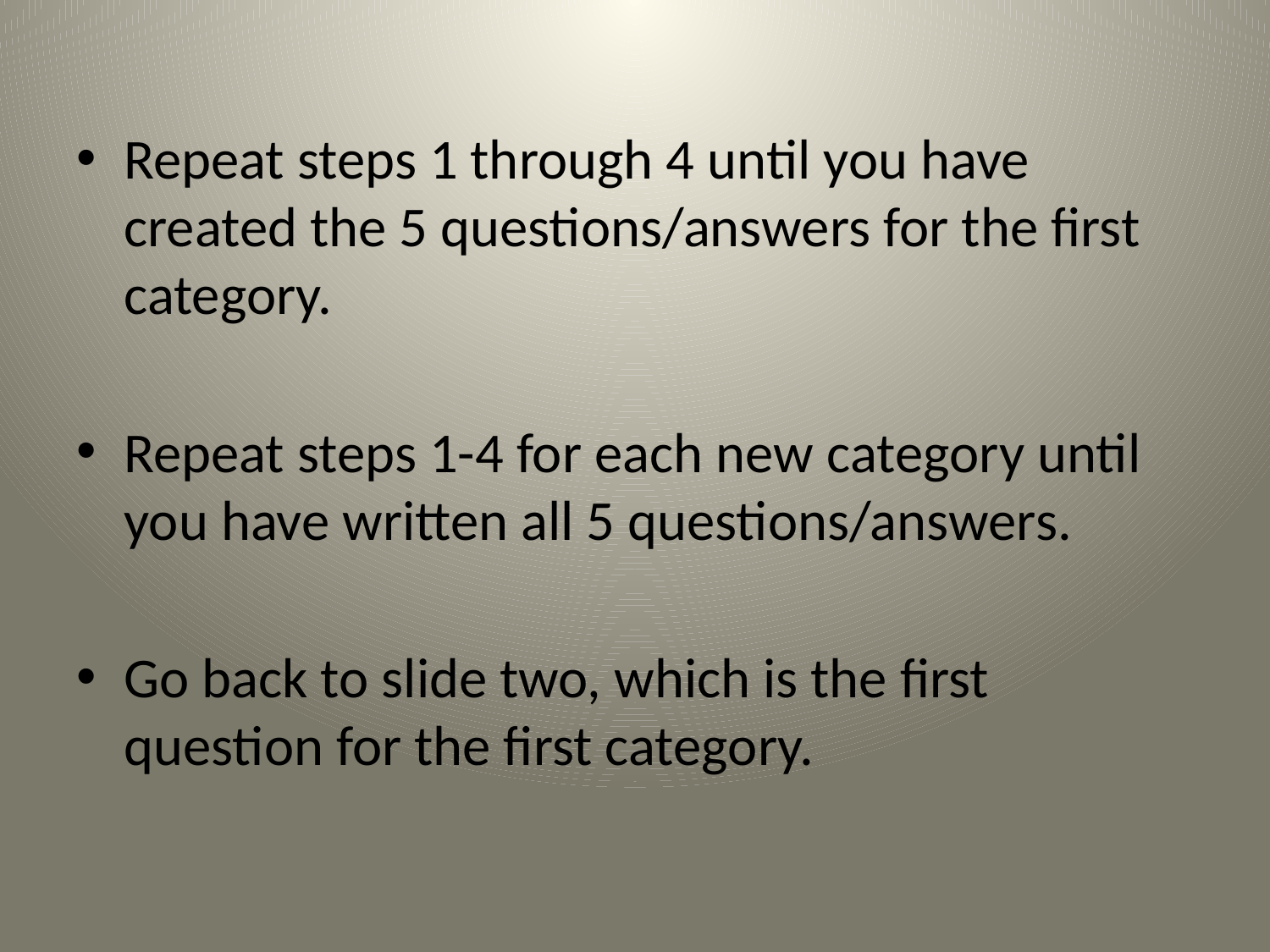

Repeat steps 1 through 4 until you have created the 5 questions/answers for the first category.

Repeat steps 1-4 for each new category until you have written all 5 questions/answers.

Go back to slide two, which is the first question for the first category.